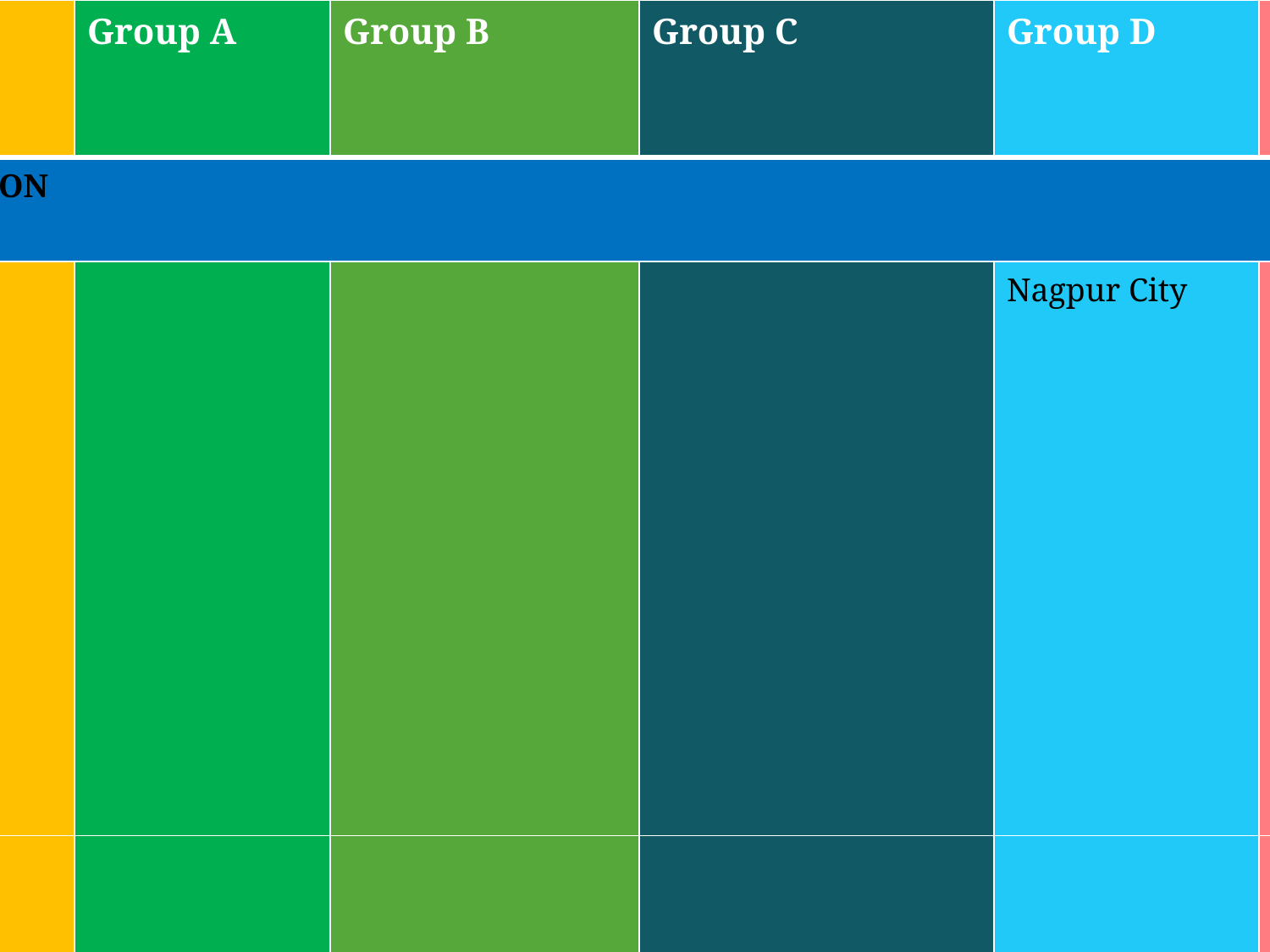

| District | Group A | Group B | Group C | Group D | Group D |
| --- | --- | --- | --- | --- | --- |
| NAGPUR DIVISION |  |  |  |  |  |
| Nagpur |  |  |  | Nagpur City | Nagpur (R) Kamptee Hingana Katol Narkhed Savner Kalmeshwar Ramtek Parseoni Mauda Umred Bhiwapur Kuhi |
| Bhandara |  |  |  |  | Bhandara Pauni Tumsar Mohadi Sakoli Lakhandur Lakhani |